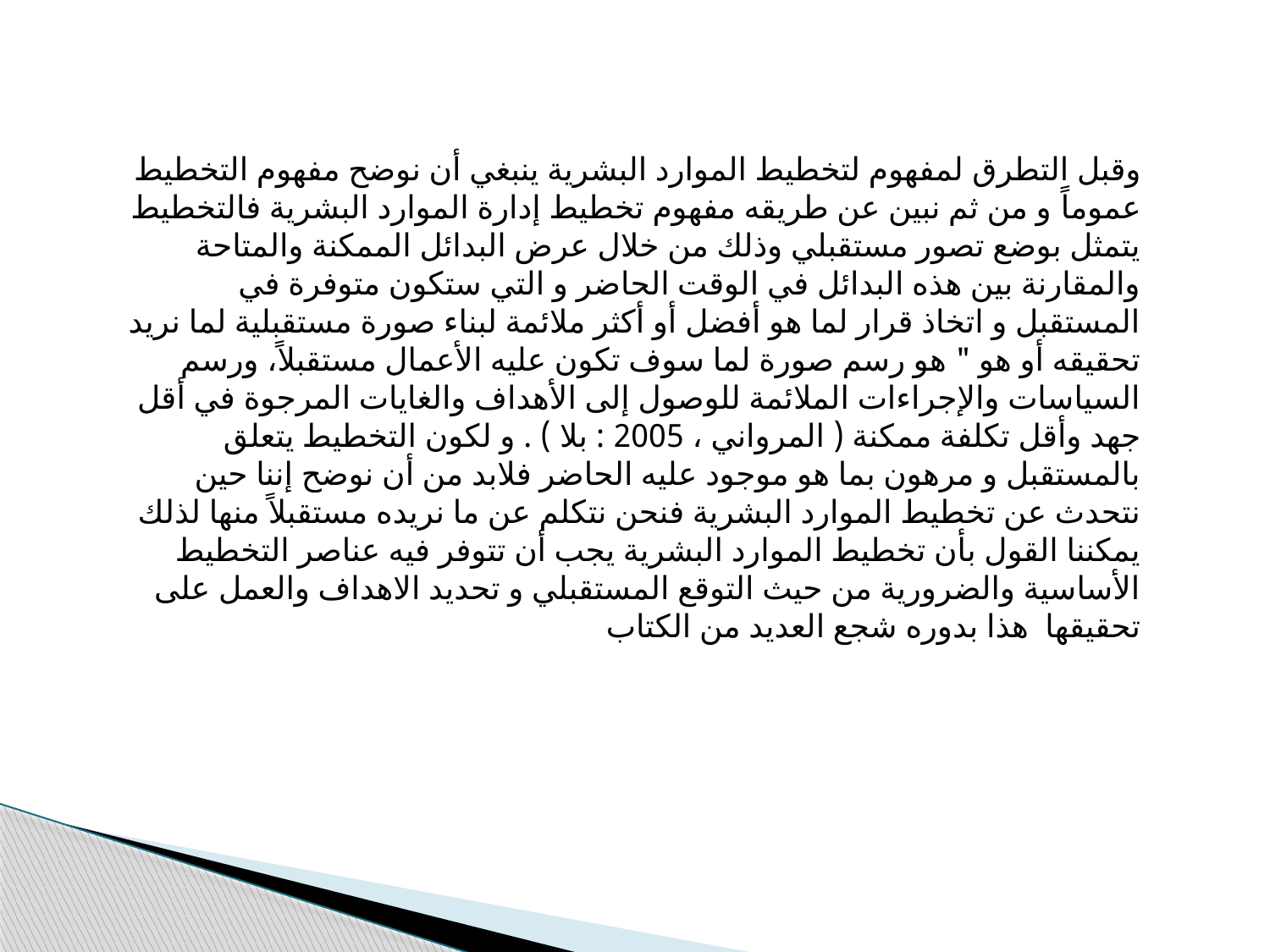

وقبل التطرق لمفهوم لتخطيط الموارد البشرية ينبغي أن نوضح مفهوم التخطيط عموماً و من ثم نبين عن طريقه مفهوم تخطيط إدارة الموارد البشرية فالتخطيط يتمثل بوضع تصور مستقبلي وذلك من خلال عرض البدائل الممكنة والمتاحة والمقارنة بين هذه البدائل في الوقت الحاضر و التي ستكون متوفرة في المستقبل و اتخاذ قرار لما هو أفضل أو أكثر ملائمة لبناء صورة مستقبلية لما نريد تحقيقه أو هو " هو رسم صورة لما سوف تكون عليه الأعمال مستقبلاً، ورسم السياسات والإجراءات الملائمة للوصول إلى الأهداف والغايات المرجوة في أقل جهد وأقل تكلفة ممكنة ( المرواني ، 2005 : بلا ) . و لكون التخطيط يتعلق بالمستقبل و مرهون بما هو موجود عليه الحاضر فلابد من أن نوضح إننا حين نتحدث عن تخطيط الموارد البشرية فنحن نتكلم عن ما نريده مستقبلاً منها لذلك يمكننا القول بأن تخطيط الموارد البشرية يجب أن تتوفر فيه عناصر التخطيط الأساسية والضرورية من حيث التوقع المستقبلي و تحديد الاهداف والعمل على تحقيقها  هذا بدوره شجع العديد من الكتاب